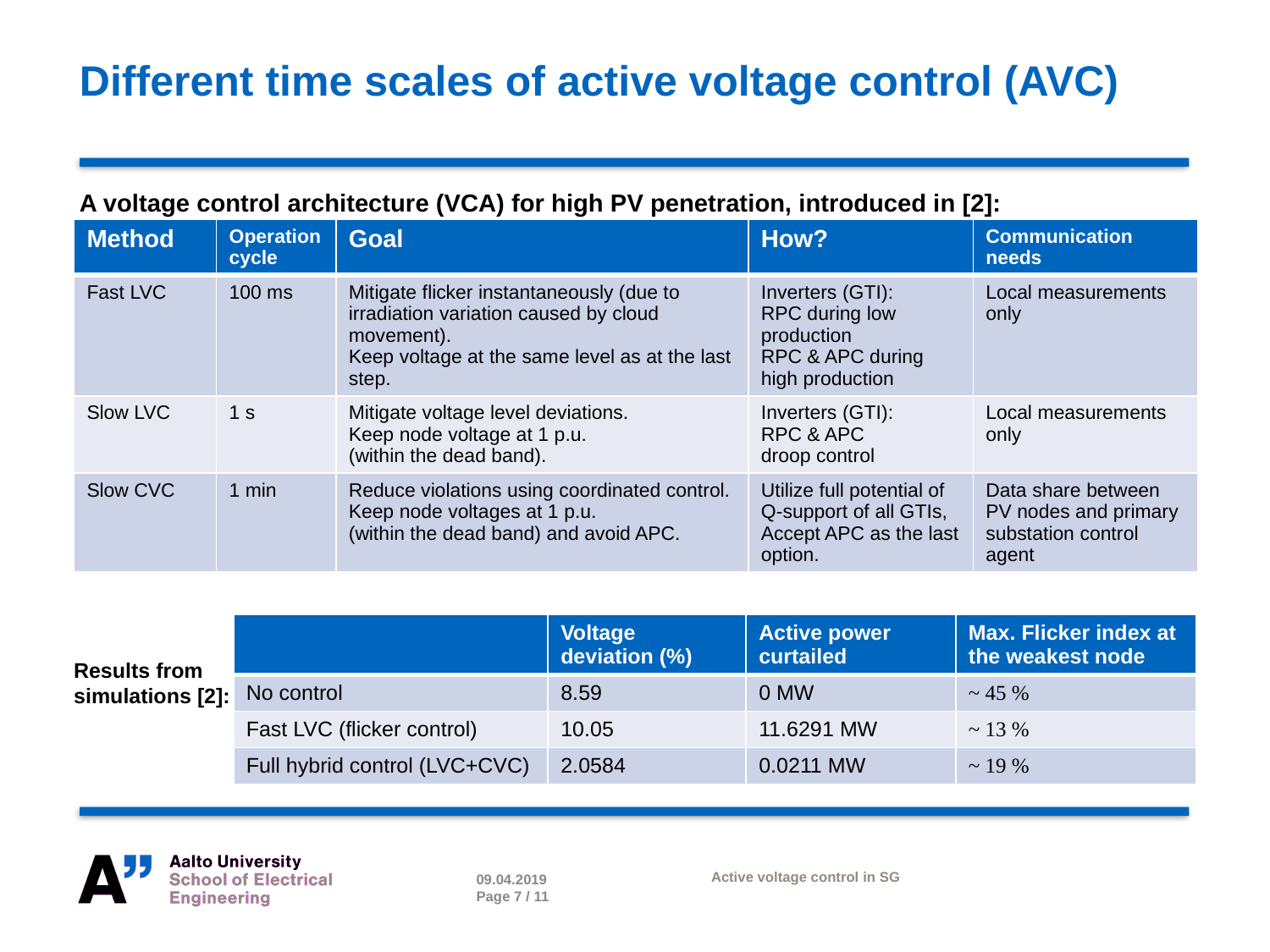

Different time scales of active voltage control (AVC)

A voltage control architecture (VCA) for high PV penetration, introduced in [2]:
| Method | Operation cycle | Goal | How? | Communication needs |
| --- | --- | --- | --- | --- |
| Fast LVC | 100 ms | Mitigate flicker instantaneously (due to irradiation variation caused by cloud movement). Keep voltage at the same level as at the last step. | Inverters (GTI): RPC during low production RPC & APC during high production | Local measurements only |
| Slow LVC | 1 s | Mitigate voltage level deviations. Keep node voltage at 1 p.u. (within the dead band). | Inverters (GTI): RPC & APC droop control | Local measurements only |
| Slow CVC | 1 min | Reduce violations using coordinated control. Keep node voltages at 1 p.u. (within the dead band) and avoid APC. | Utilize full potential of Q-support of all GTIs, Accept APC as the last option. | Data share between PV nodes and primary substation control agent |
|  | Voltage deviation (%) | Active power curtailed | Max. Flicker index at the weakest node |
| --- | --- | --- | --- |
| No control | 8.59 | 0 MW | ~ 45 % |
| Fast LVC (flicker control) | 10.05 | 11.6291 MW | ~ 13 % |
| Full hybrid control (LVC+CVC) | 2.0584 | 0.0211 MW | ~ 19 % |
Results from simulations [2]:

09.04.2019
Page 7 / 11
Active voltage control in SG